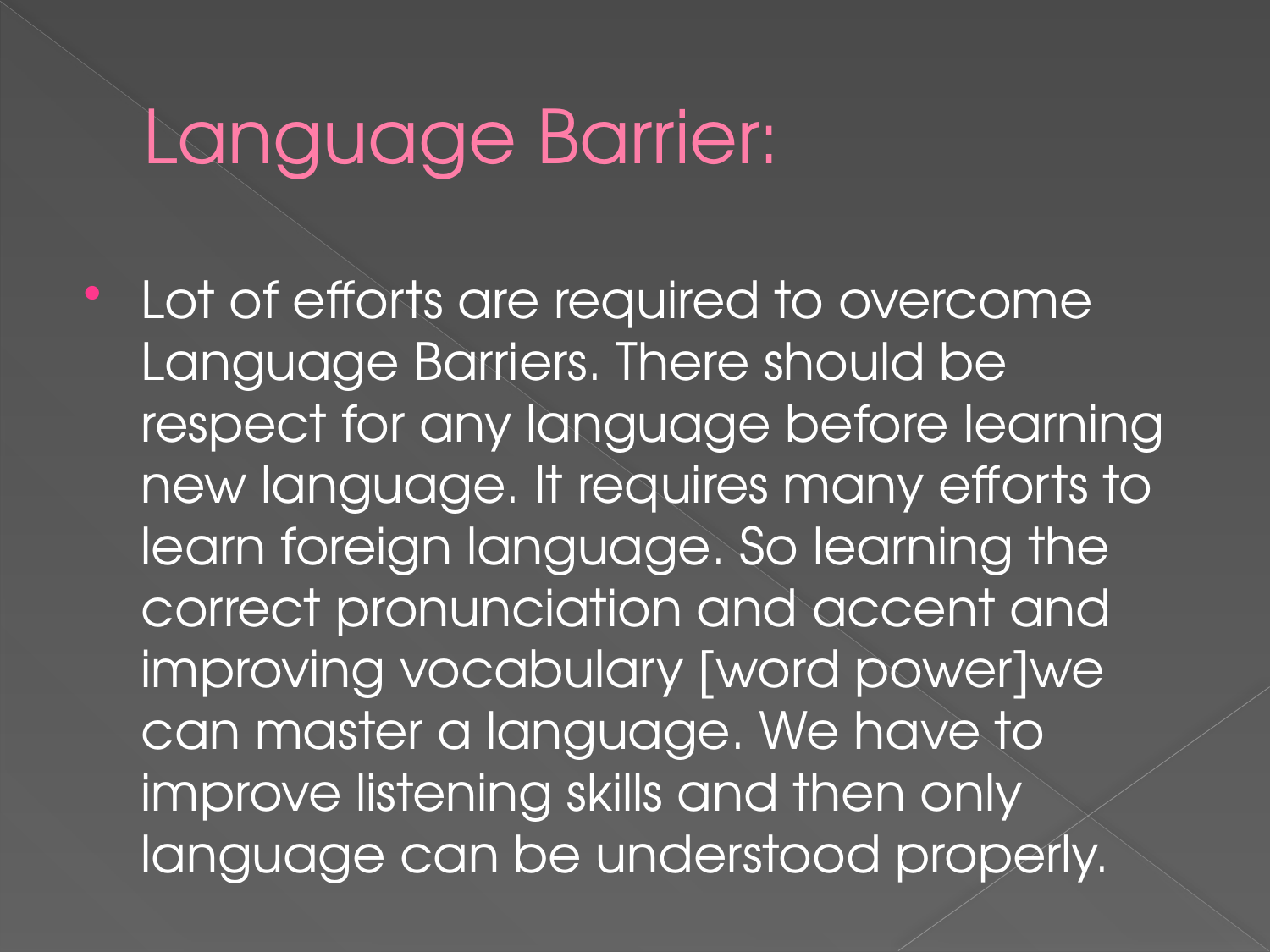

# Language Barrier:
Lot of efforts are required to overcome Language Barriers. There should be respect for any language before learning new language. It requires many efforts to learn foreign language. So learning the correct pronunciation and accent and improving vocabulary [word power]we can master a language. We have to improve listening skills and then only language can be understood properly.